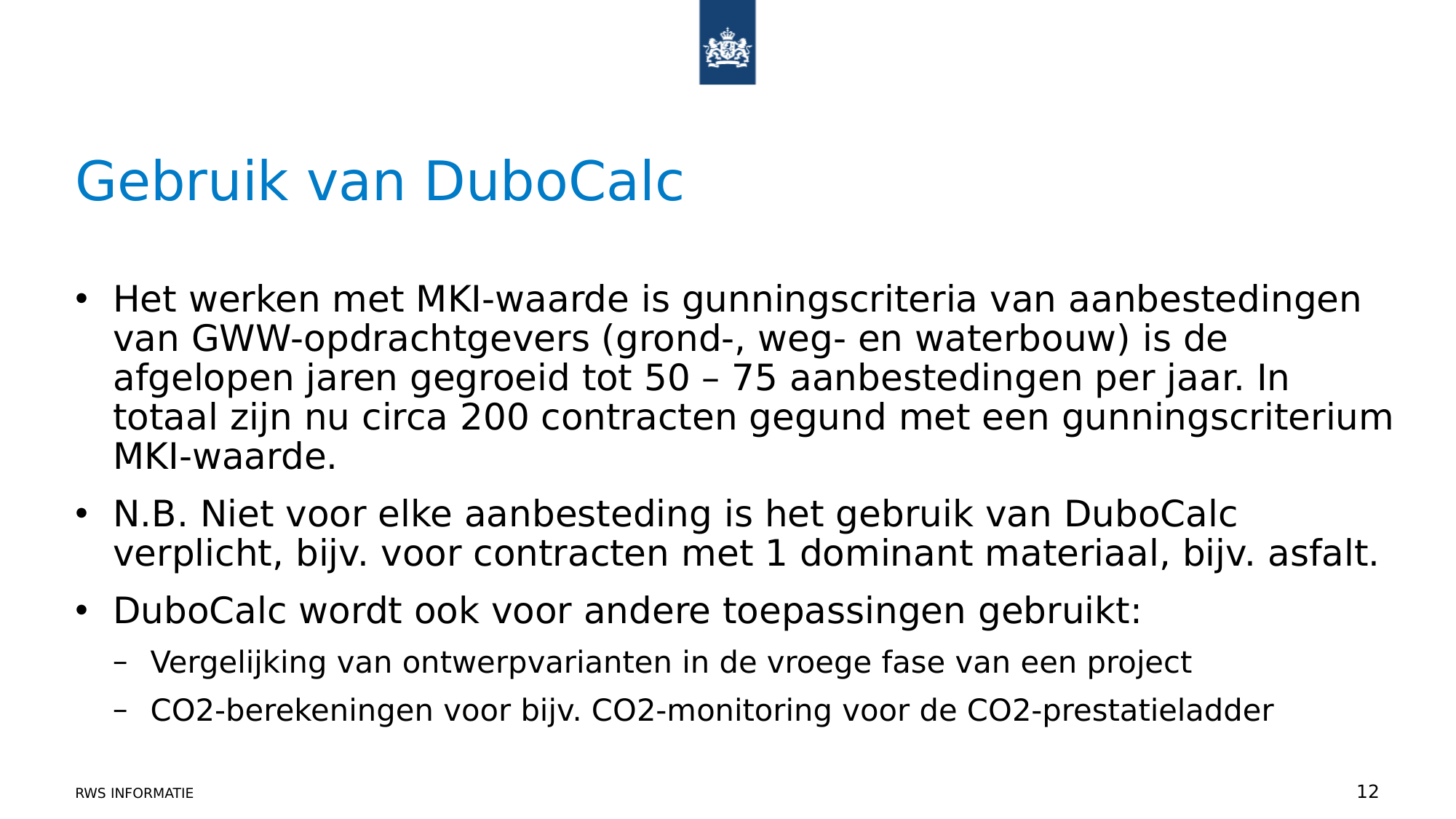

# Gebruik van DuboCalc
Het werken met MKI-waarde is gunningscriteria van aanbestedingen van GWW-opdrachtgevers (grond-, weg- en waterbouw) is de afgelopen jaren gegroeid tot 50 – 75 aanbestedingen per jaar. In totaal zijn nu circa 200 contracten gegund met een gunningscriterium MKI-waarde.
N.B. Niet voor elke aanbesteding is het gebruik van DuboCalc verplicht, bijv. voor contracten met 1 dominant materiaal, bijv. asfalt.
DuboCalc wordt ook voor andere toepassingen gebruikt:
Vergelijking van ontwerpvarianten in de vroege fase van een project
CO2-berekeningen voor bijv. CO2-monitoring voor de CO2-prestatieladder
RWS INFORMATIE
12